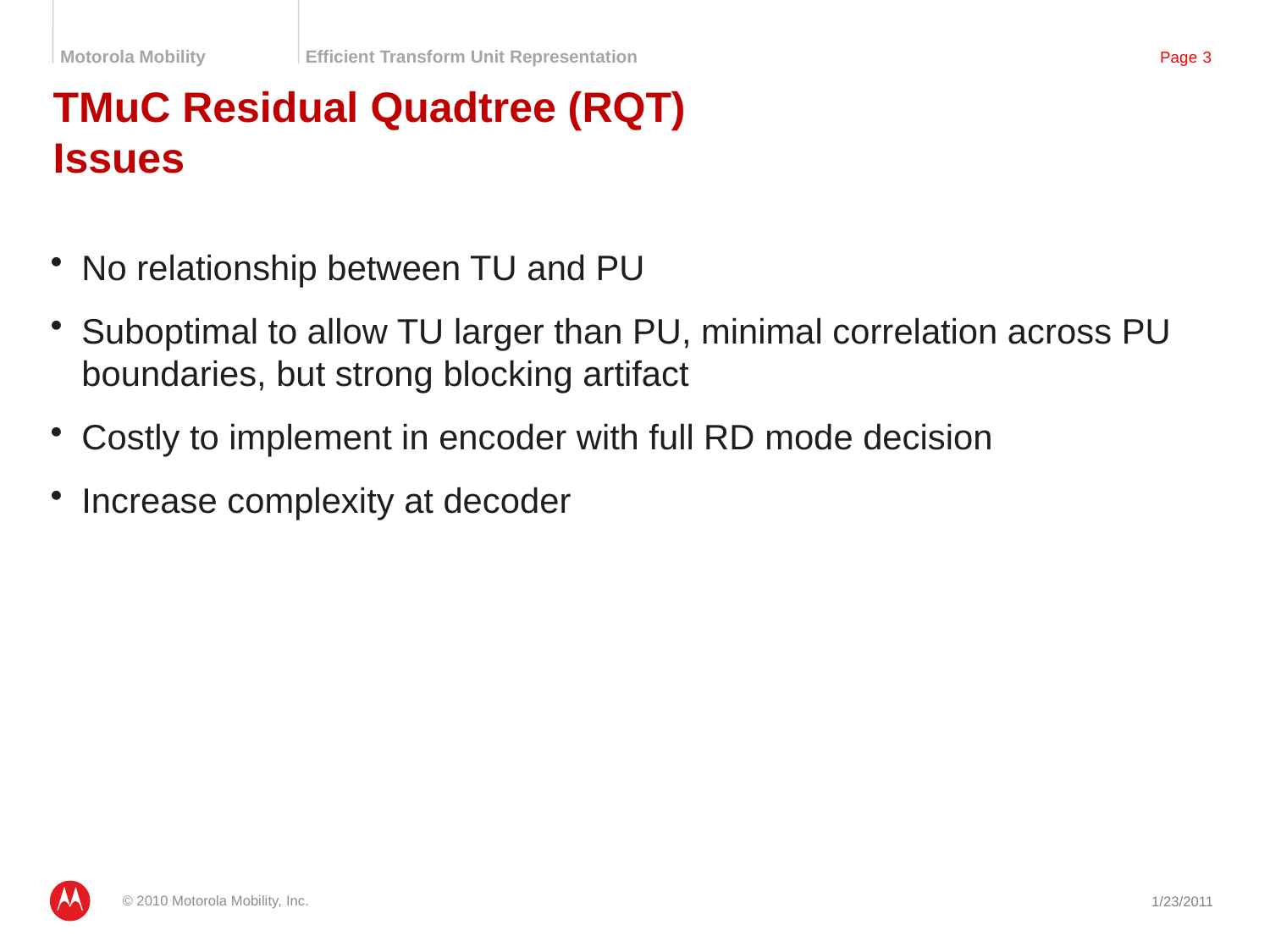

# TMuC Residual Quadtree (RQT) Issues
No relationship between TU and PU
Suboptimal to allow TU larger than PU, minimal correlation across PU boundaries, but strong blocking artifact
Costly to implement in encoder with full RD mode decision
Increase complexity at decoder
© 2010 Motorola Mobility, Inc.
1/23/2011